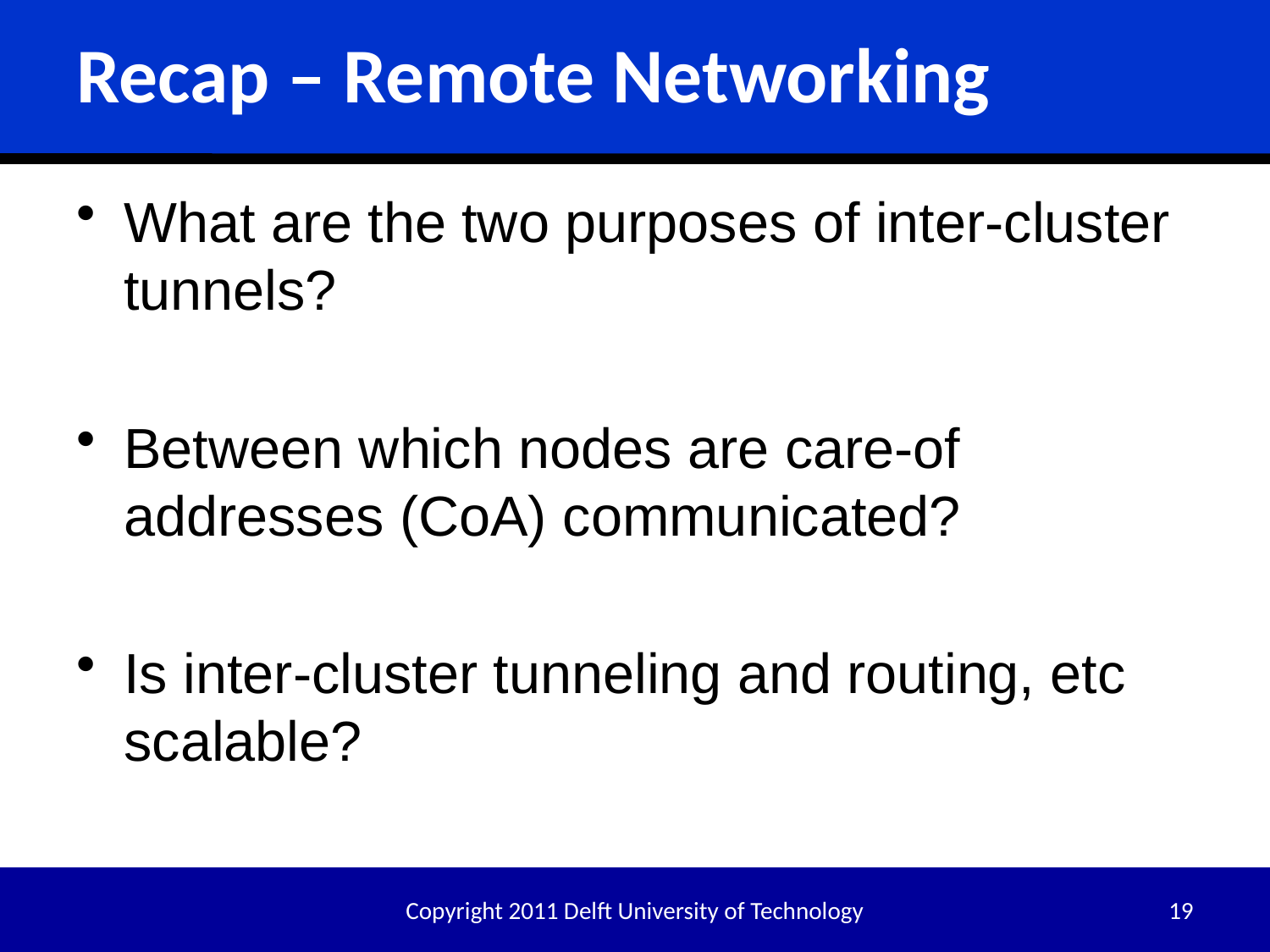

# Recap – Remote Networking
What are the two purposes of inter-cluster tunnels?

Between which nodes are care-of addresses (CoA) communicated?

Is inter-cluster tunneling and routing, etc scalable?
Copyright 2011 Delft University of Technology
19